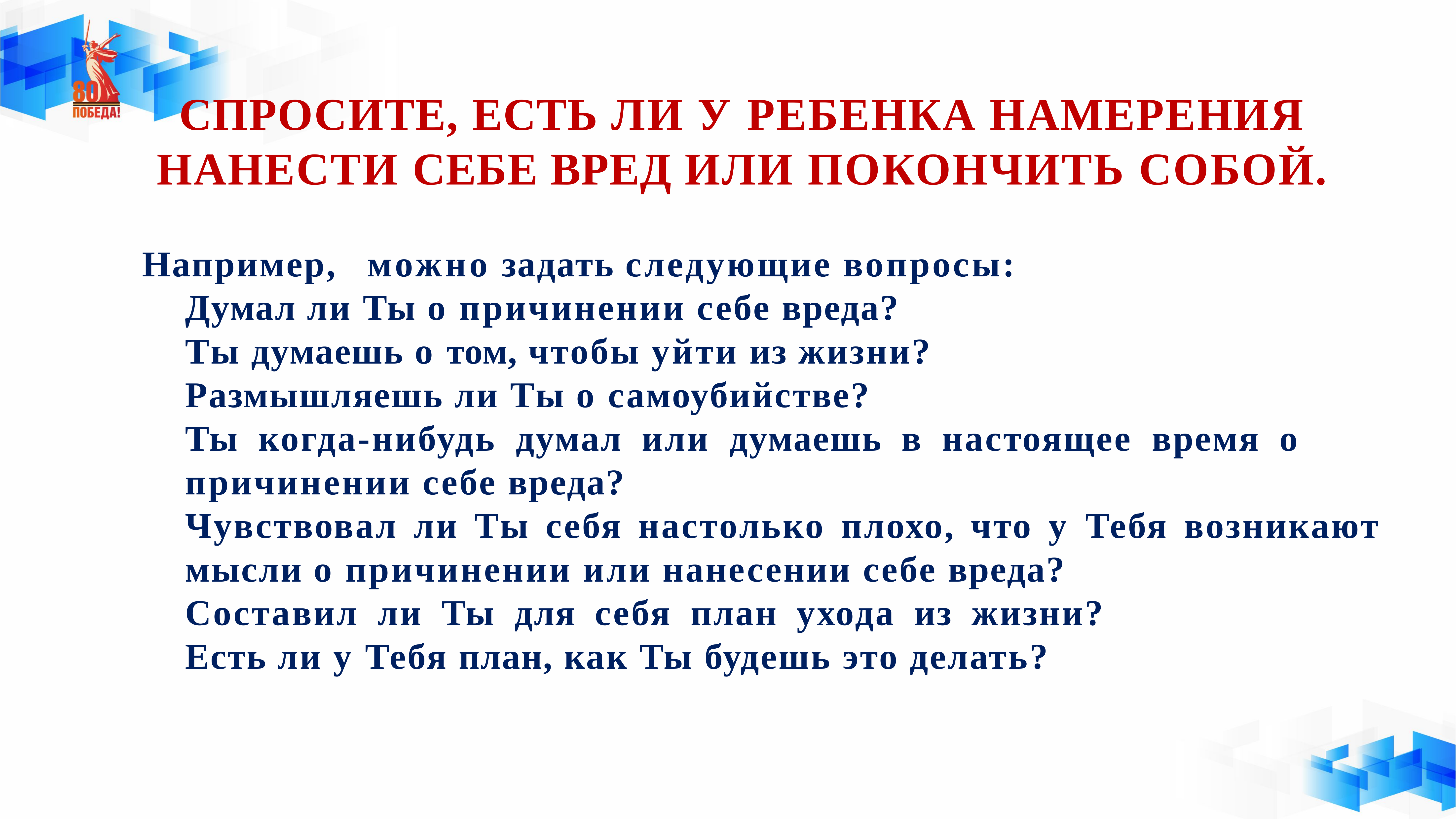

СПРОСИТЕ, ЕСТЬ ЛИ У РЕБЕНКА НАМЕРЕНИЯ НАНЕСТИ СЕБЕ ВРЕД ИЛИ ПОКОНЧИТЬ СОБОЙ.

Например,	можно задать следующие вопросы:
Думал ли Ты о причинении себе вреда?
Ты думаешь о том, чтобы уйти из жизни?
Размышляешь ли Ты о самоубийстве?
Ты когда-нибудь думал или думаешь в настоящее время о причинении себе вреда?
Чувствовал ли Ты себя настолько плохо, что у Тебя возникают мысли о причинении или нанесении себе вреда?
Составил ли Ты для себя план ухода из жизни? Есть ли у Тебя план, как Ты будешь это делать?